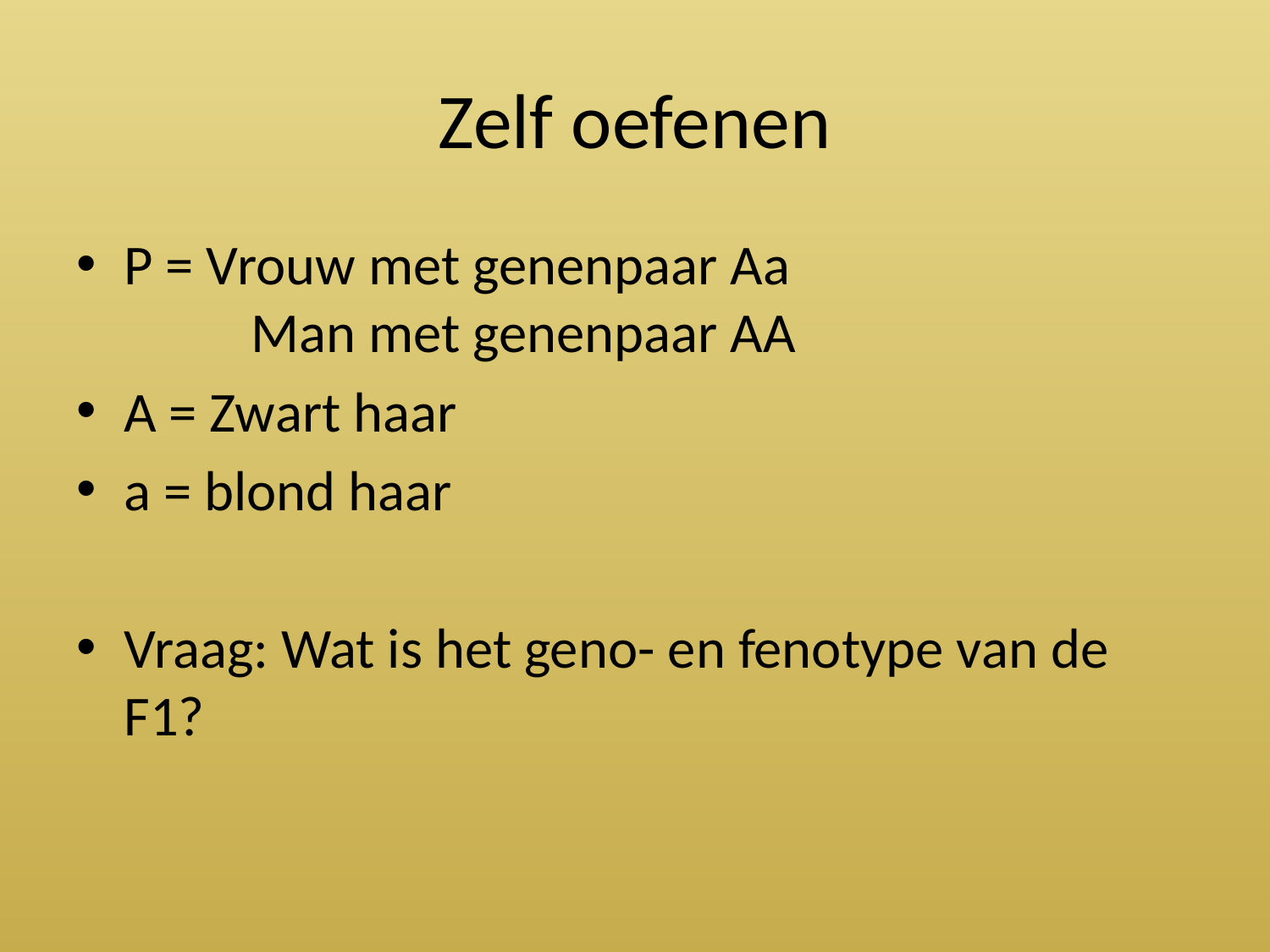

# Zelf oefenen
P = Vrouw met genenpaar Aa
	Man met genenpaar AA
A = Zwart haar
a = blond haar

Vraag: Wat is het geno- en fenotype van de F1?